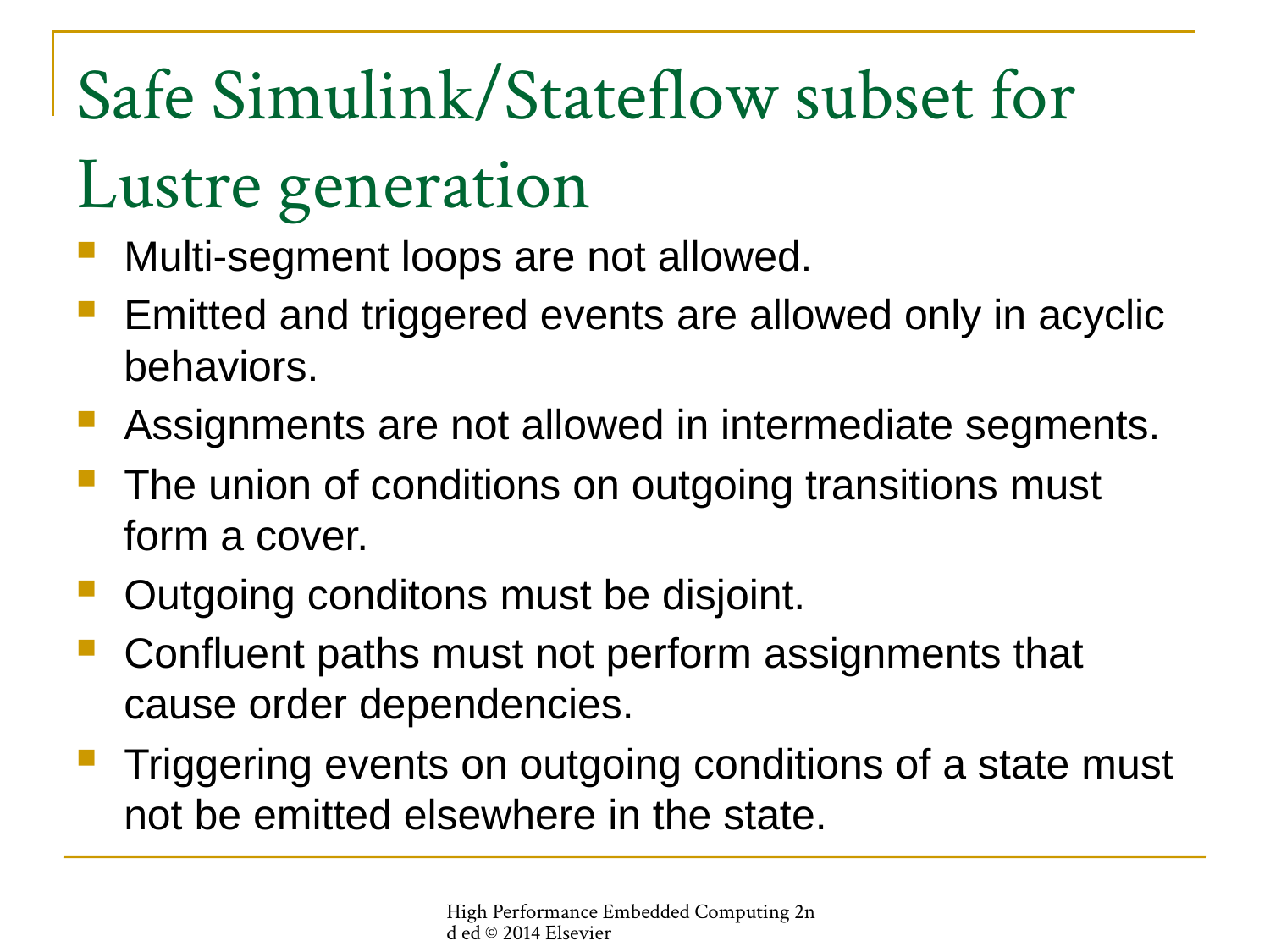

# Safe Simulink/Stateflow subset for Lustre generation
Multi-segment loops are not allowed.
Emitted and triggered events are allowed only in acyclic behaviors.
Assignments are not allowed in intermediate segments.
The union of conditions on outgoing transitions must form a cover.
Outgoing conditons must be disjoint.
Confluent paths must not perform assignments that cause order dependencies.
Triggering events on outgoing conditions of a state must not be emitted elsewhere in the state.
High Performance Embedded Computing 2nd ed © 2014 Elsevier